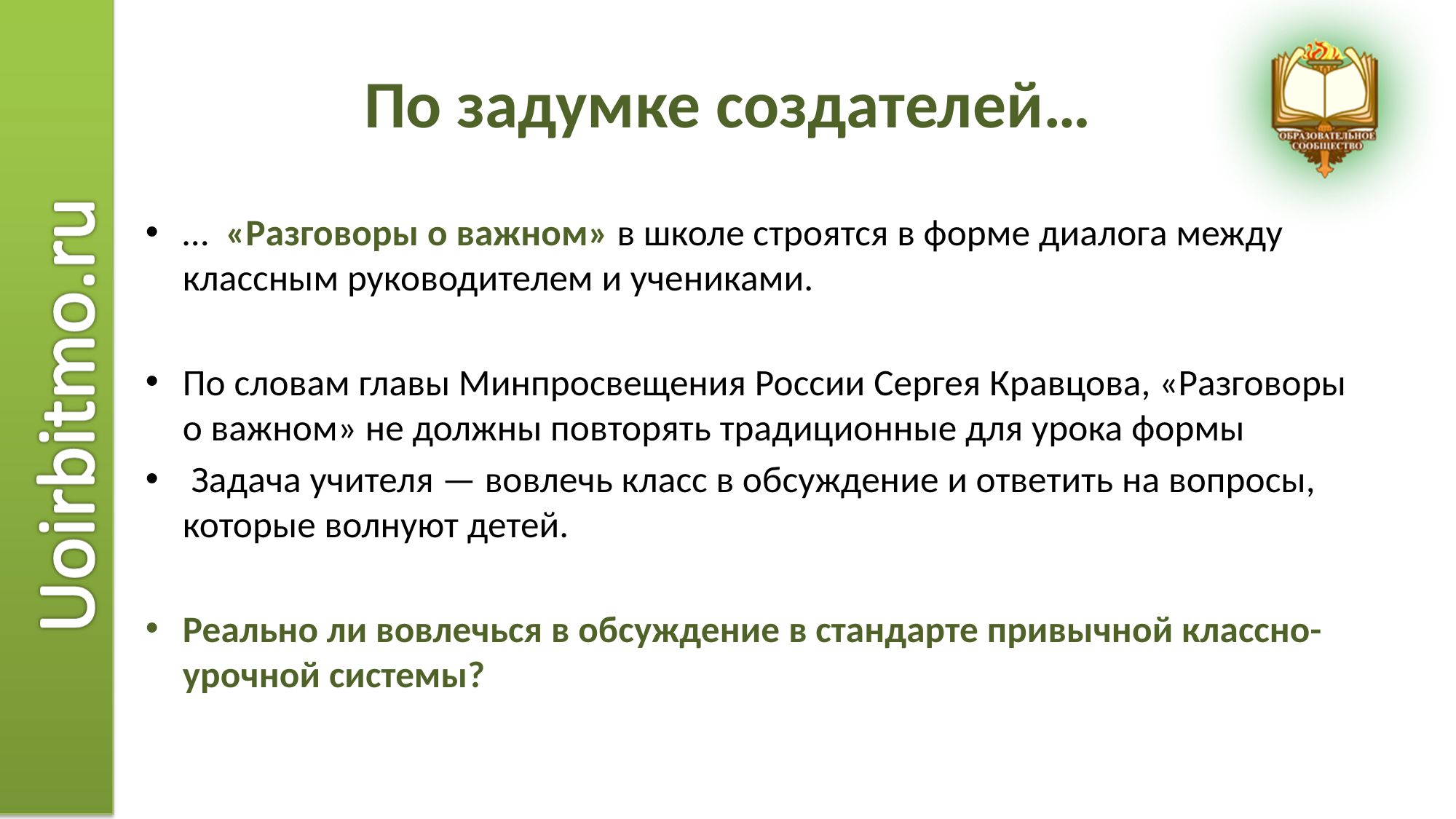

# По задумке создателей…
…  «Разговоры о важном» в школе строятся в форме диалога между классным руководителем и учениками.

По словам главы Минпросвещения России Сергея Кравцова, «Разговоры о важном» не должны повторять традиционные для урока формы
 Задача учителя — вовлечь класс в обсуждение и ответить на вопросы, которые волнуют детей.

Реально ли вовлечься в обсуждение в стандарте привычной классно-урочной системы?